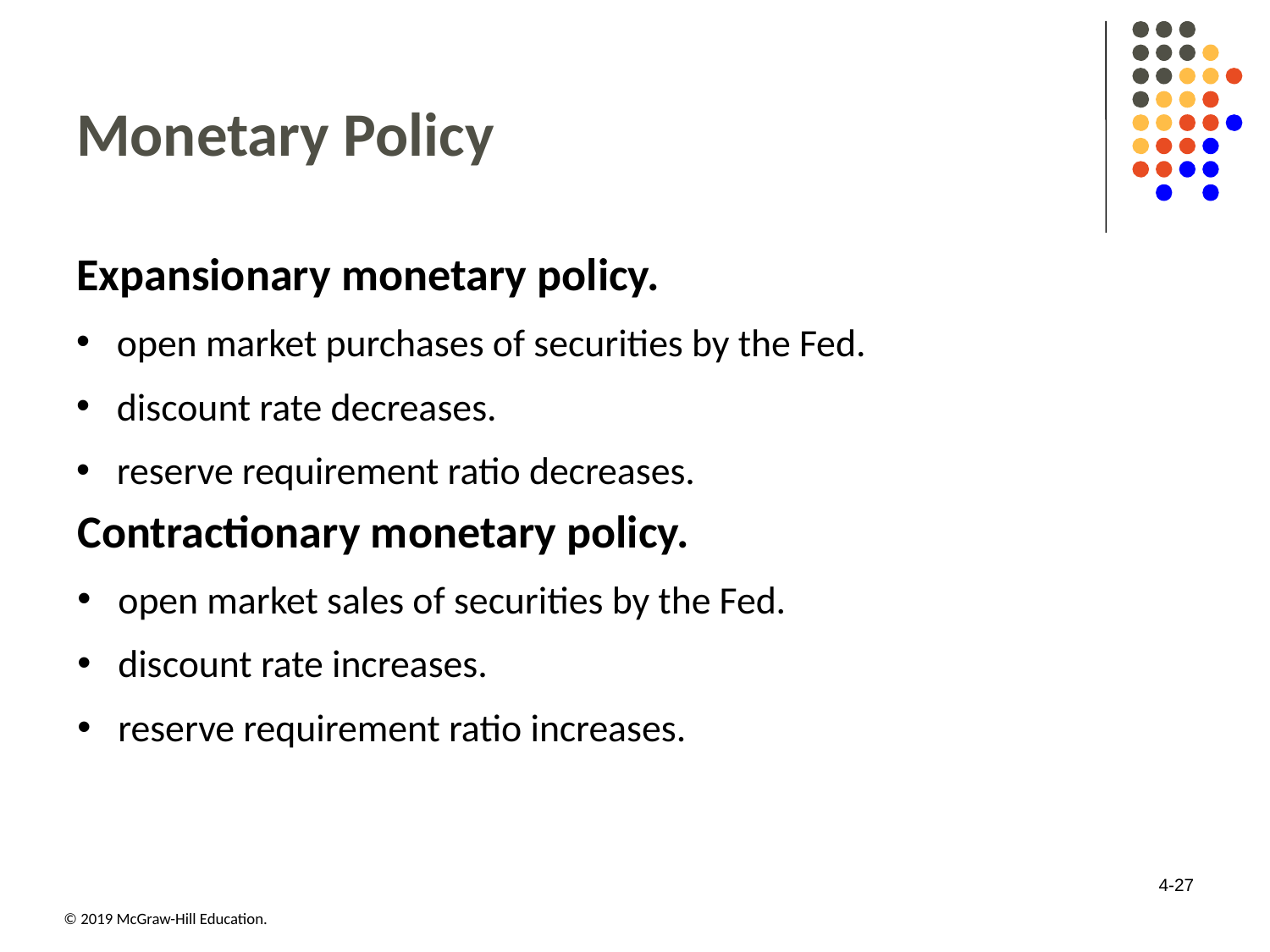

# Monetary Policy
Expansionary monetary policy.
open market purchases of securities by the Fed.
discount rate decreases.
reserve requirement ratio decreases.
Contractionary monetary policy.
open market sales of securities by the Fed.
discount rate increases.
reserve requirement ratio increases.
4-27